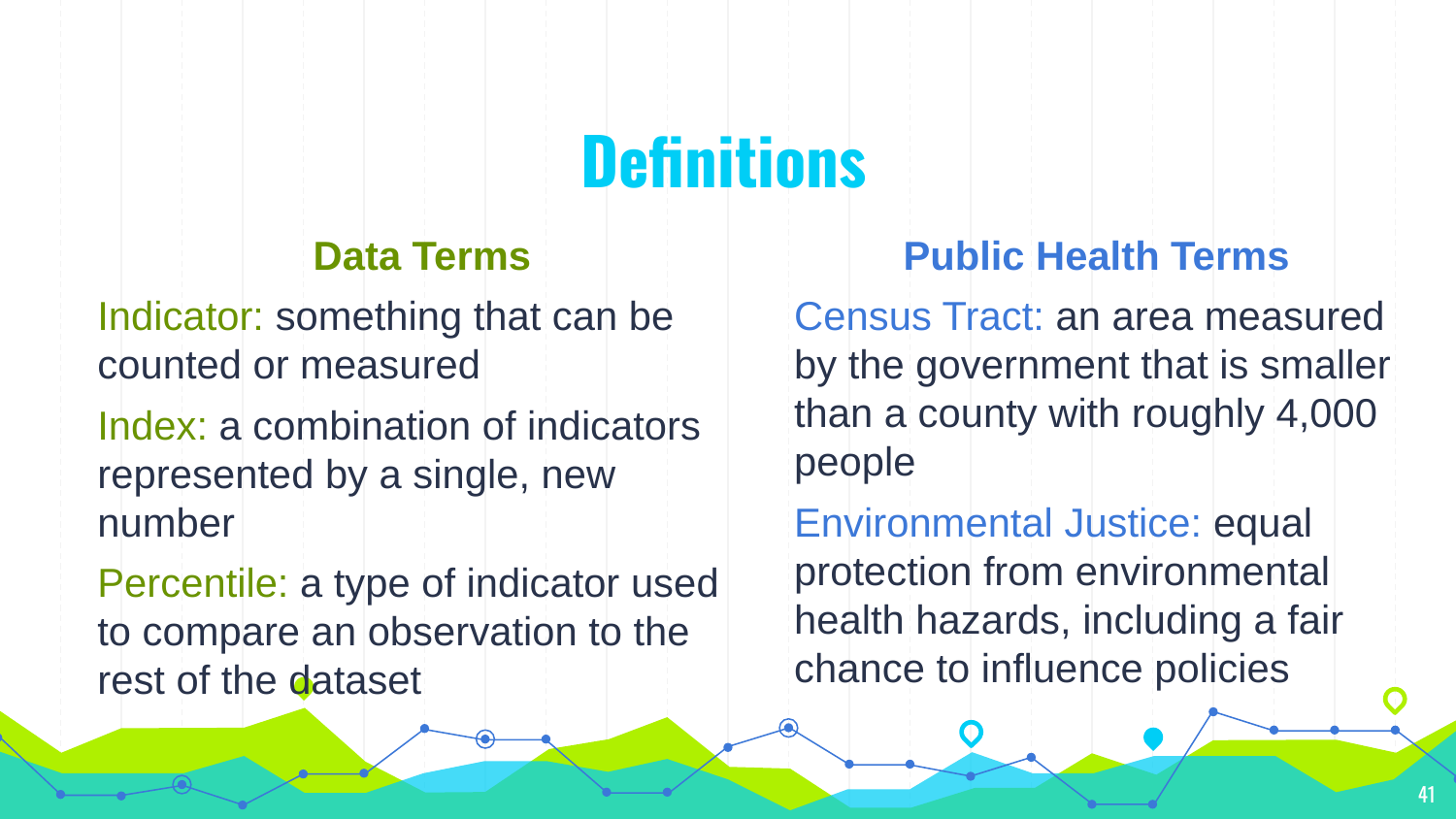

# Definitions
Data Terms
Indicator: something that can be counted or measured
Index: a combination of indicators represented by a single, new number
Percentile: a type of indicator used to compare an observation to the rest of the dataset
Public Health Terms
Census Tract: an area measured by the government that is smaller than a county with roughly 4,000 people
Environmental Justice: equal protection from environmental health hazards, including a fair chance to influence policies

41